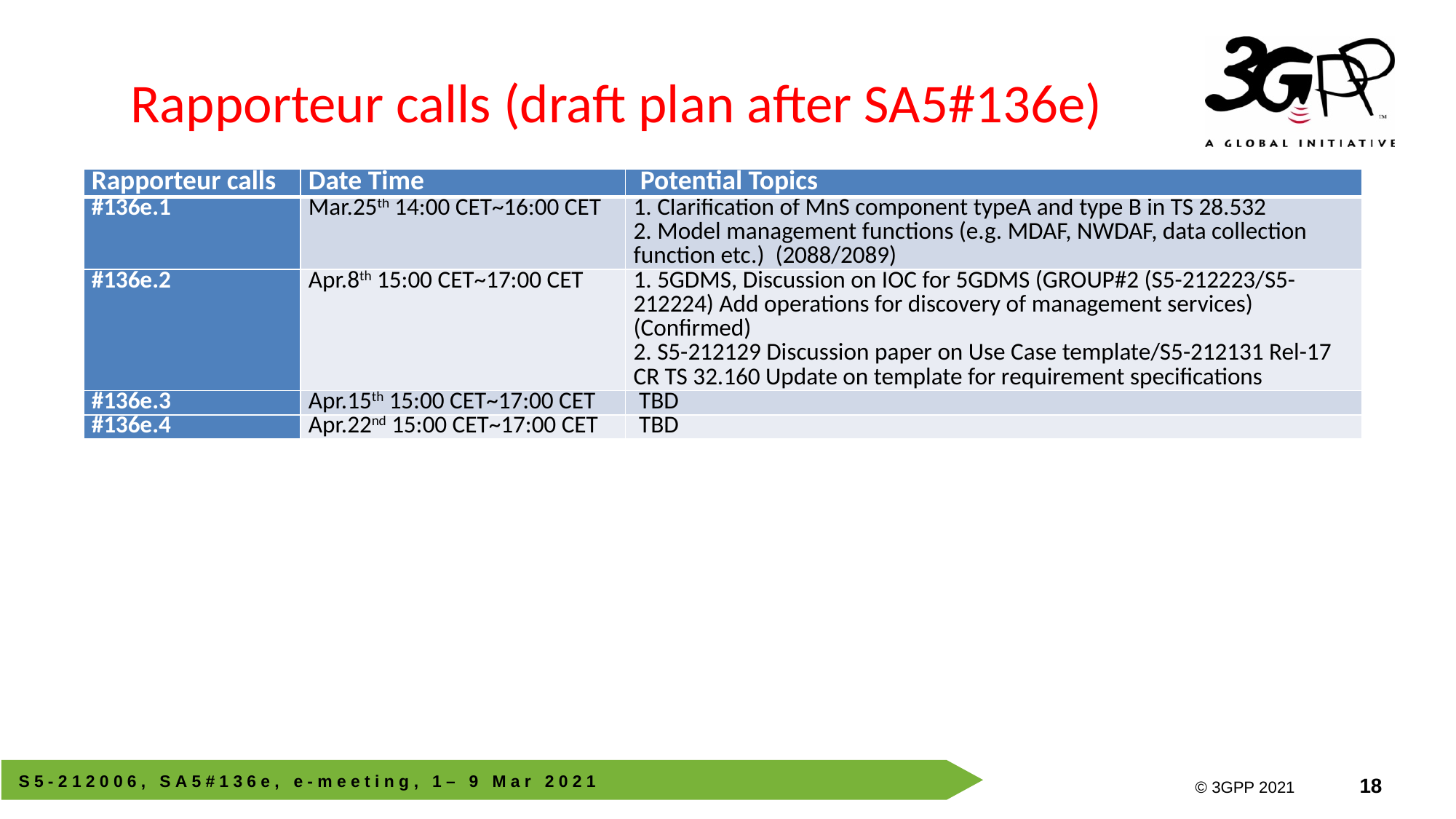

# Rapporteur calls (draft plan after SA5#136e)
| Rapporteur calls | Date Time | Potential Topics |
| --- | --- | --- |
| #136e.1 | Mar.25th 14:00 CET~16:00 CET | 1. Clarification of MnS component typeA and type B in TS 28.532 2. Model management functions (e.g. MDAF, NWDAF, data collection function etc.) (2088/2089) |
| #136e.2 | Apr.8th 15:00 CET~17:00 CET | 1. 5GDMS, Discussion on IOC for 5GDMS (GROUP#2 (S5-212223/S5-212224) Add operations for discovery of management services) (Confirmed) 2. S5-212129 Discussion paper on Use Case template/S5-212131 Rel-17 CR TS 32.160 Update on template for requirement specifications |
| #136e.3 | Apr.15th 15:00 CET~17:00 CET | TBD |
| #136e.4 | Apr.22nd 15:00 CET~17:00 CET | TBD |